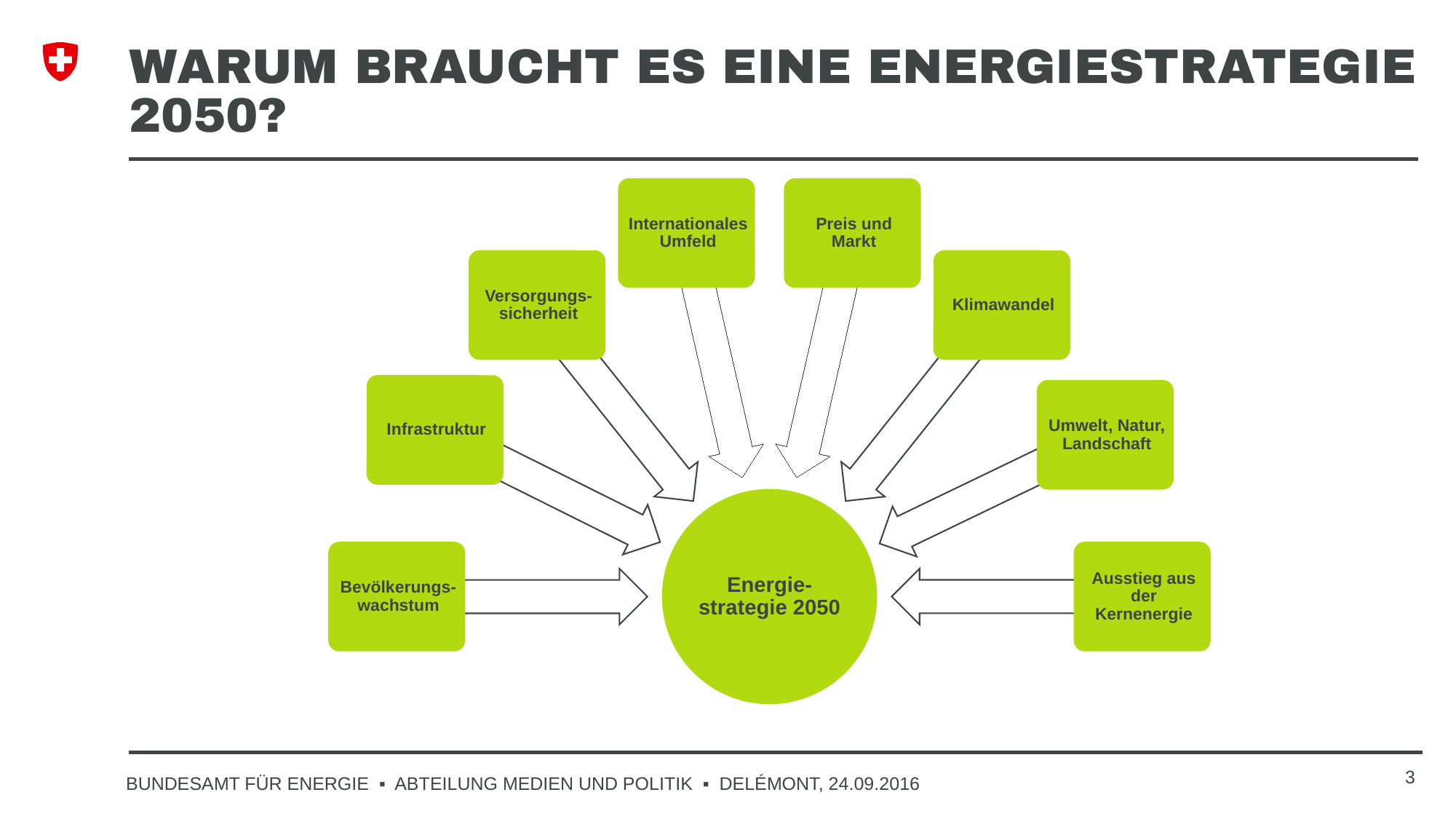

# Warum braucht es eine Energiestrategie 2050?
Energie-strategie 2050
Bevölkerungs-wachstum
Infrastruktur
Versorgungs-sicherheit
Internationales Umfeld
Preis und Markt
Klimawandel
Umwelt, Natur, Landschaft
Ausstieg aus der Kernenergie
3